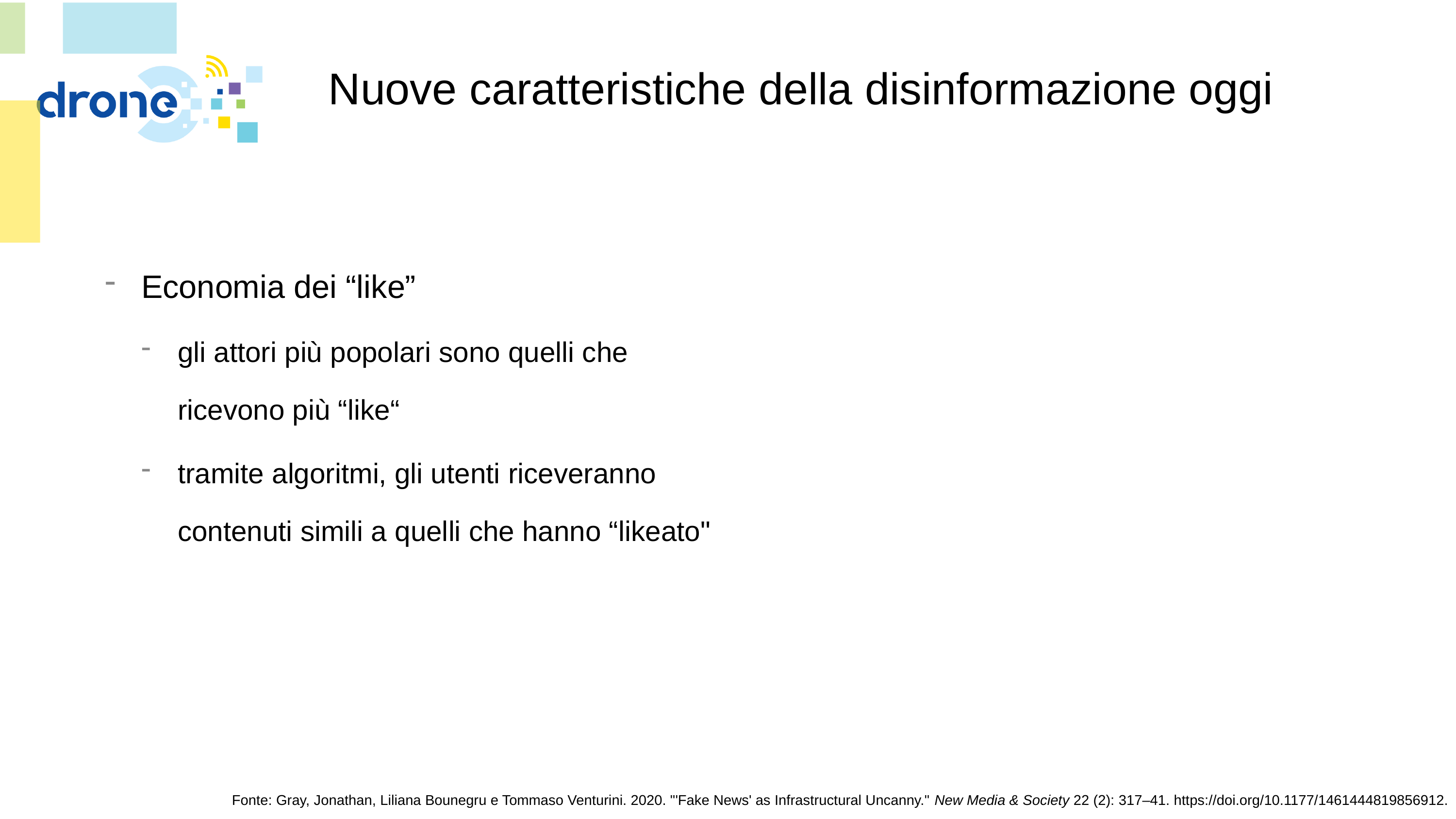

# Nuove caratteristiche della disinformazione oggi

Economia dei “like”
gli attori più popolari sono quelli che ricevono più “like“
tramite algoritmi, gli utenti riceveranno contenuti simili a quelli che hanno “likeato"

Fonte: Gray, Jonathan, Liliana Bounegru e Tommaso Venturini. 2020. "'Fake News' as Infrastructural Uncanny." New Media & Society 22 (2): 317–41. https://doi.org/10.1177/1461444819856912.